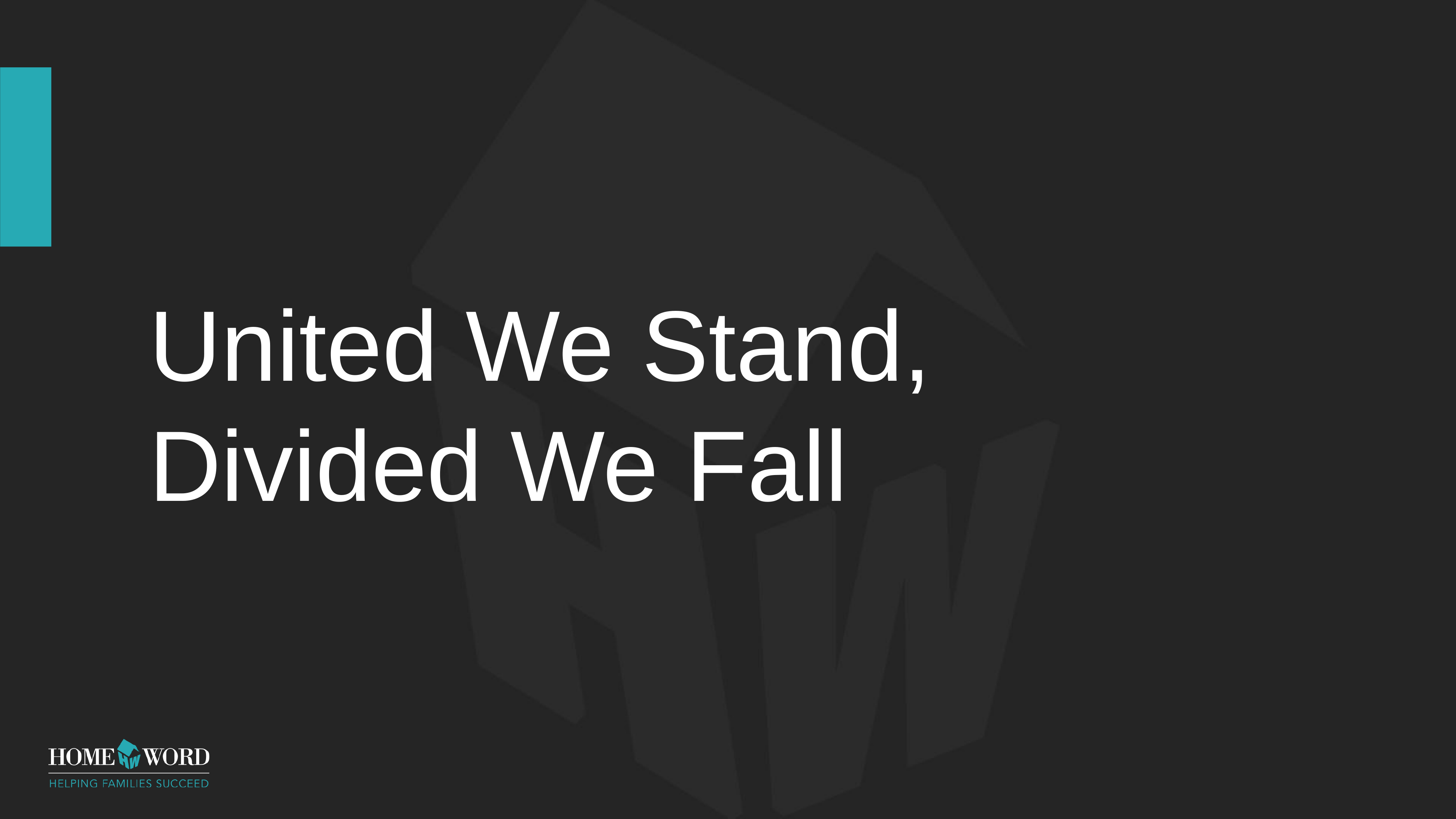

# United We Stand, Divided We Fall